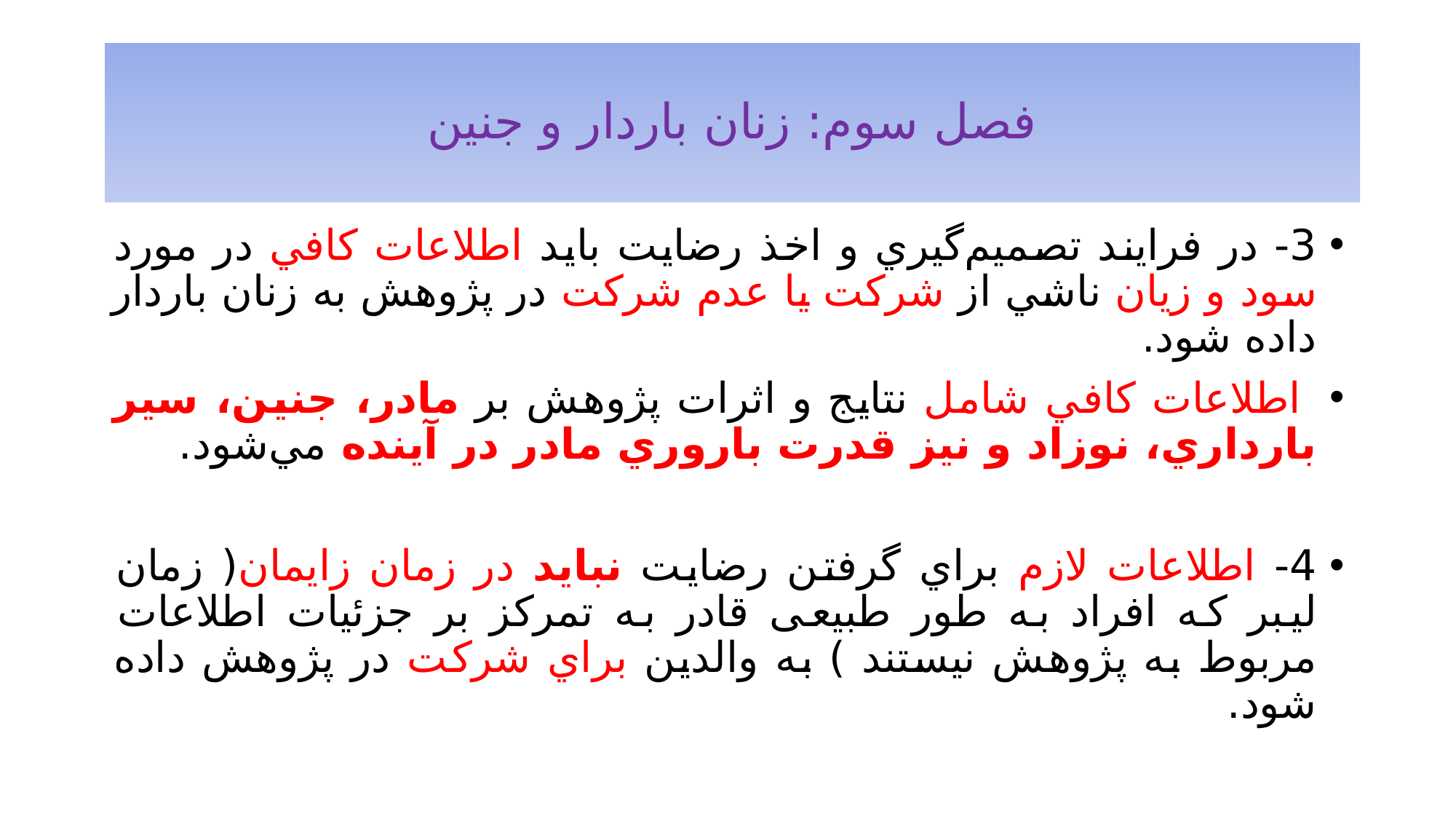

# فصل سوم: زنان باردار و جنين
3- در فرايند تصميم‌گيري و اخذ رضايت بايد اطلاعات کافي در مورد سود و زيان ناشي از شرکت يا عدم شرکت در پژوهش به زنان باردار داده شود.
 اطلاعات کافي شامل نتايج و اثرات پژوهش بر مادر، جنين، سير بارداري، نوزاد و نيز قدرت باروري مادر در آينده مي‌شود.

4- اطلاعات لازم براي گرفتن رضايت نبايد در زمان زايمان( زمان ليبر که افراد به طور طبیعی قادر به تمرکز بر جزئیات اطلاعات مربوط به پژوهش نیستند ) به والدين براي شركت در پژوهش داده شود.